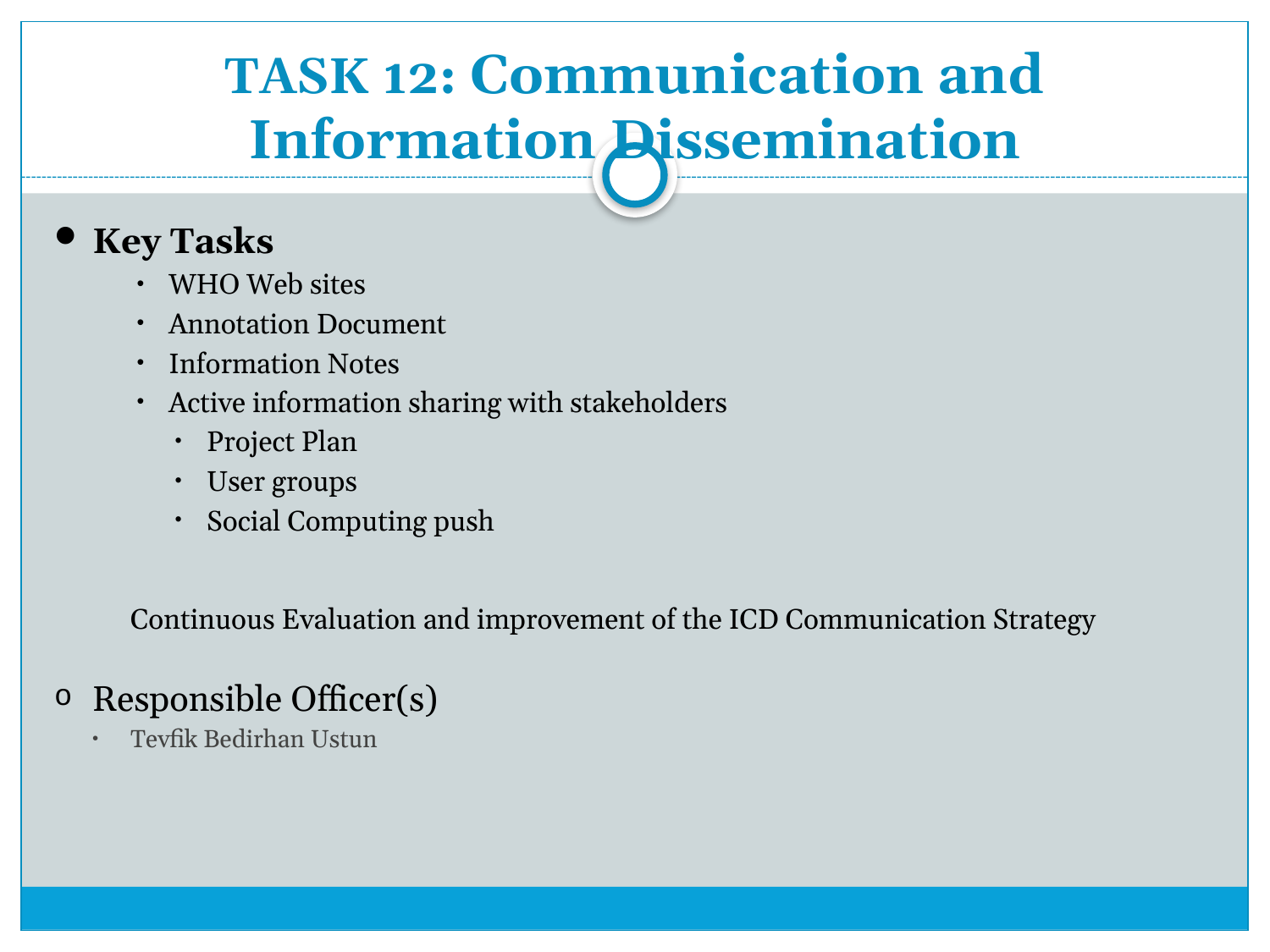

# TASK 12: Communication and Information Dissemination
Key Tasks
WHO Web sites
Annotation Document
Information Notes
Active information sharing with stakeholders
Project Plan
User groups
Social Computing push

Continuous Evaluation and improvement of the ICD Communication Strategy

Responsible Officer(s)
Tevfik Bedirhan Ustun